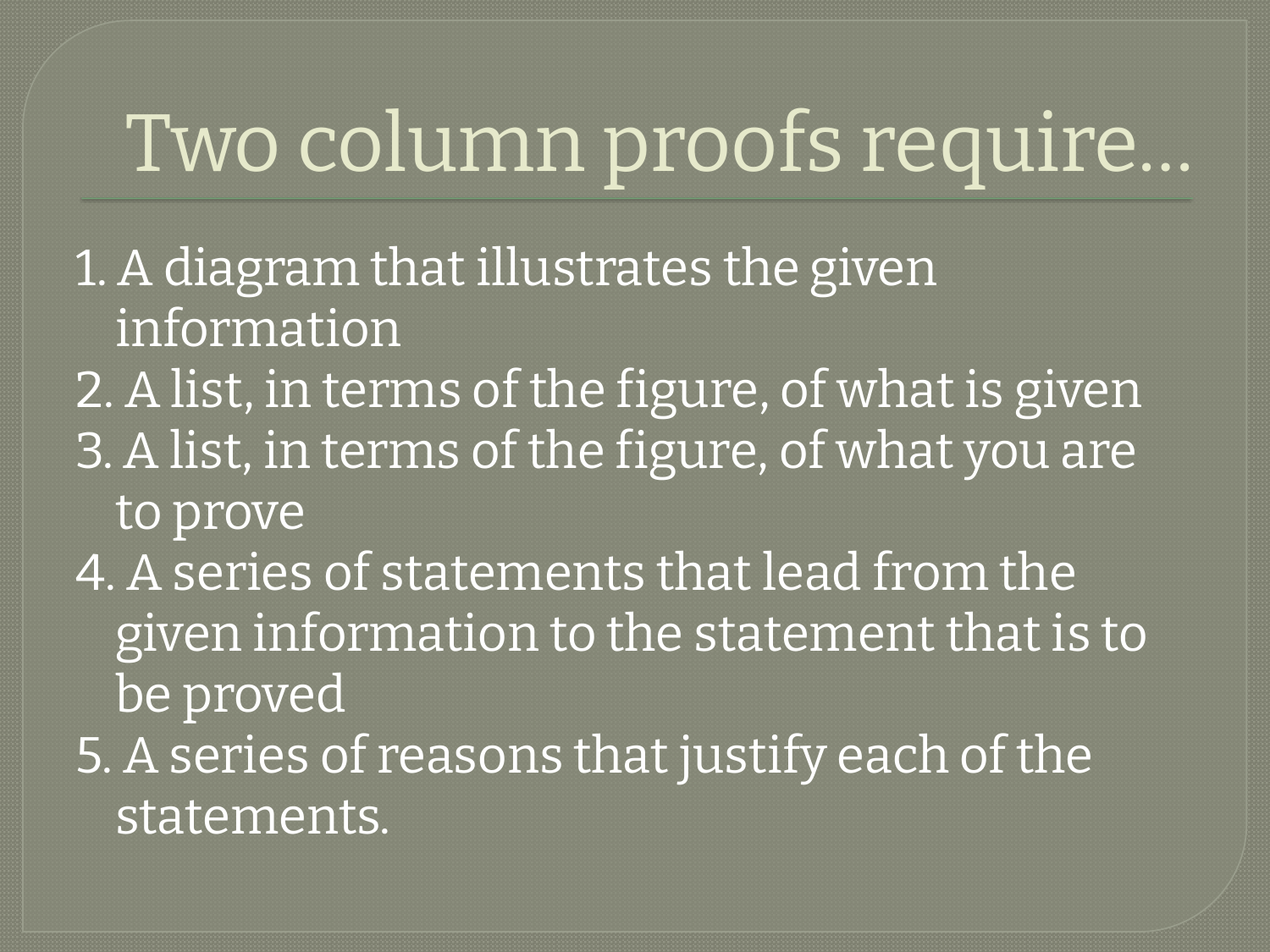

# Two column proofs require…
1. A diagram that illustrates the given information
2. A list, in terms of the figure, of what is given
3. A list, in terms of the figure, of what you are to prove
4. A series of statements that lead from the given information to the statement that is to be proved
5. A series of reasons that justify each of the statements.